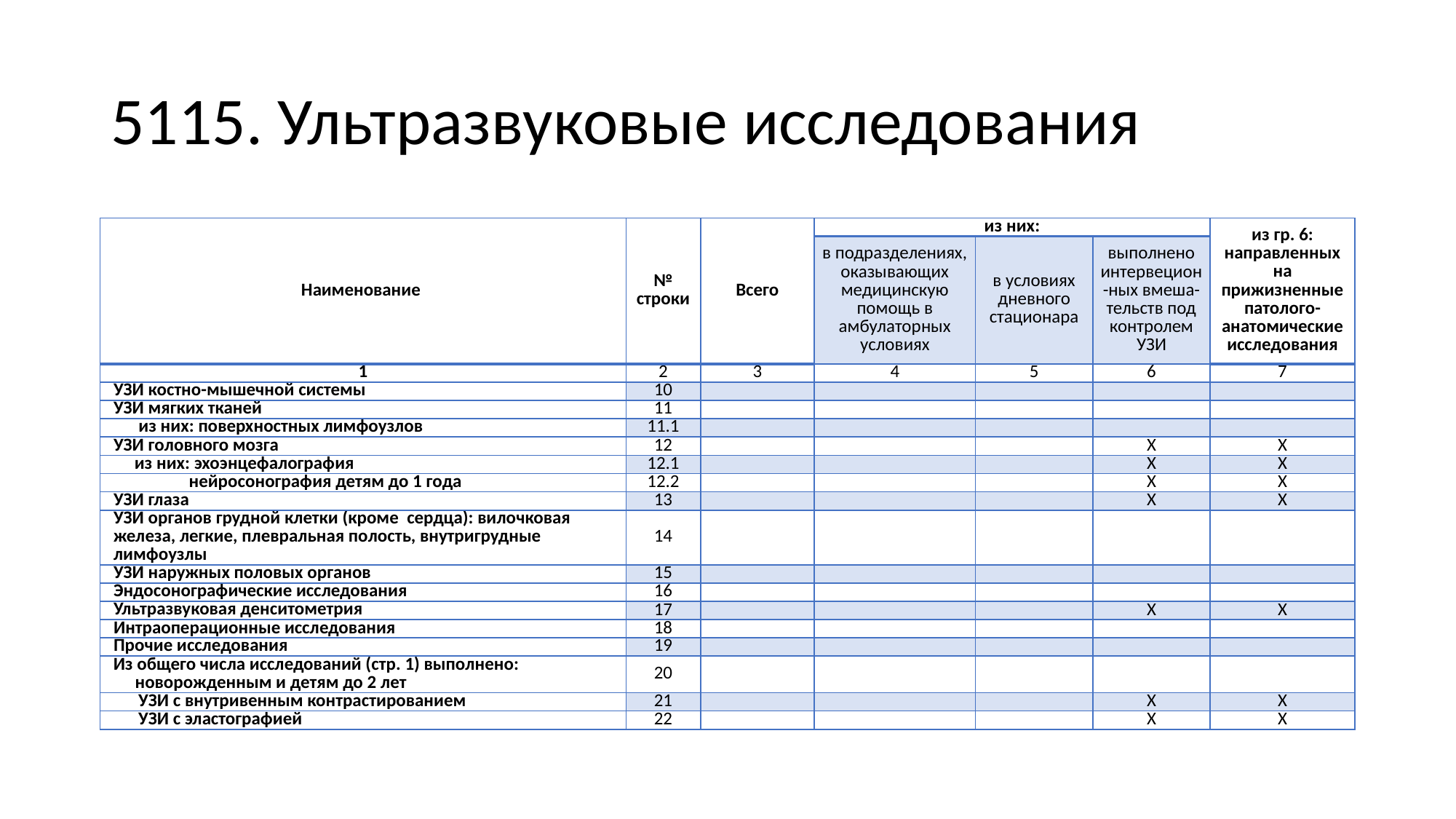

# 5115. Ультразвуковые исследования
| Наименование | № строки | Всего | из них: |  |  | из гр. 6: направленных на прижизненные патолого-анатомические исследования |
| --- | --- | --- | --- | --- | --- | --- |
|  |  |  | в подразделениях, оказывающих медицинскую помощь в амбулаторных условиях | в условиях дневного стационара | выполнено интервецион-ных вмеша-тельств под контролем УЗИ |  |
| 1 | 2 | 3 | 4 | 5 | 6 | 7 |
| УЗИ костно-мышечной системы | 10 |  |  |  |  |  |
| УЗИ мягких тканей | 11 |  |  |  |  |  |
| из них: поверхностных лимфоузлов | 11.1 |  |  |  |  |  |
| УЗИ головного мозга | 12 |  |  |  | Х | Х |
| из них: эхоэнцефалография | 12.1 |  |  |  | Х | Х |
| нейросонография детям до 1 года | 12.2 |  |  |  | Х | Х |
| УЗИ глаза | 13 |  |  |  | Х | Х |
| УЗИ органов грудной клетки (кроме сердца): вилочковая железа, легкие, плевральная полость, внутригрудные лимфоузлы | 14 |  |  |  |  |  |
| УЗИ наружных половых органов | 15 |  |  |  |  |  |
| Эндосонографические исследования | 16 |  |  |  |  |  |
| Ультразвуковая денситометрия | 17 |  |  |  | Х | Х |
| Интраоперационные исследования | 18 |  |  |  |  |  |
| Прочие исследования | 19 |  |  |  |  |  |
| Из общего числа исследований (стр. 1) выполнено: новорожденным и детям до 2 лет | 20 |  |  |  |  |  |
| УЗИ с внутривенным контрастированием | 21 |  |  |  | Х | Х |
| УЗИ с эластографией | 22 |  |  |  | Х | Х |